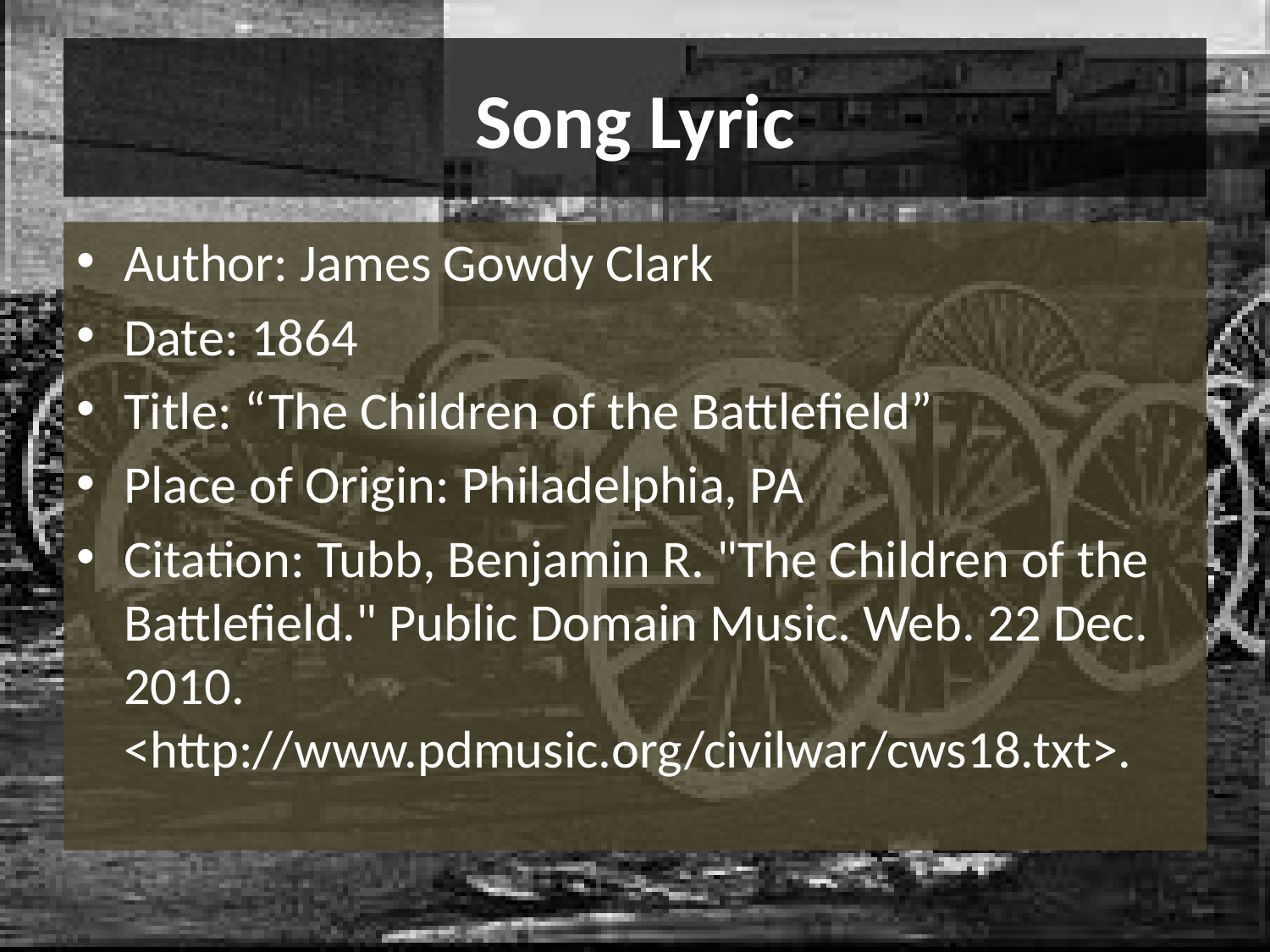

# Song Lyric
Author: James Gowdy Clark
Date: 1864
Title: “The Children of the Battlefield”
Place of Origin: Philadelphia, PA
Citation: Tubb, Benjamin R. "The Children of the Battlefield." Public Domain Music. Web. 22 Dec. 2010. <http://www.pdmusic.org/civilwar/cws18.txt>.